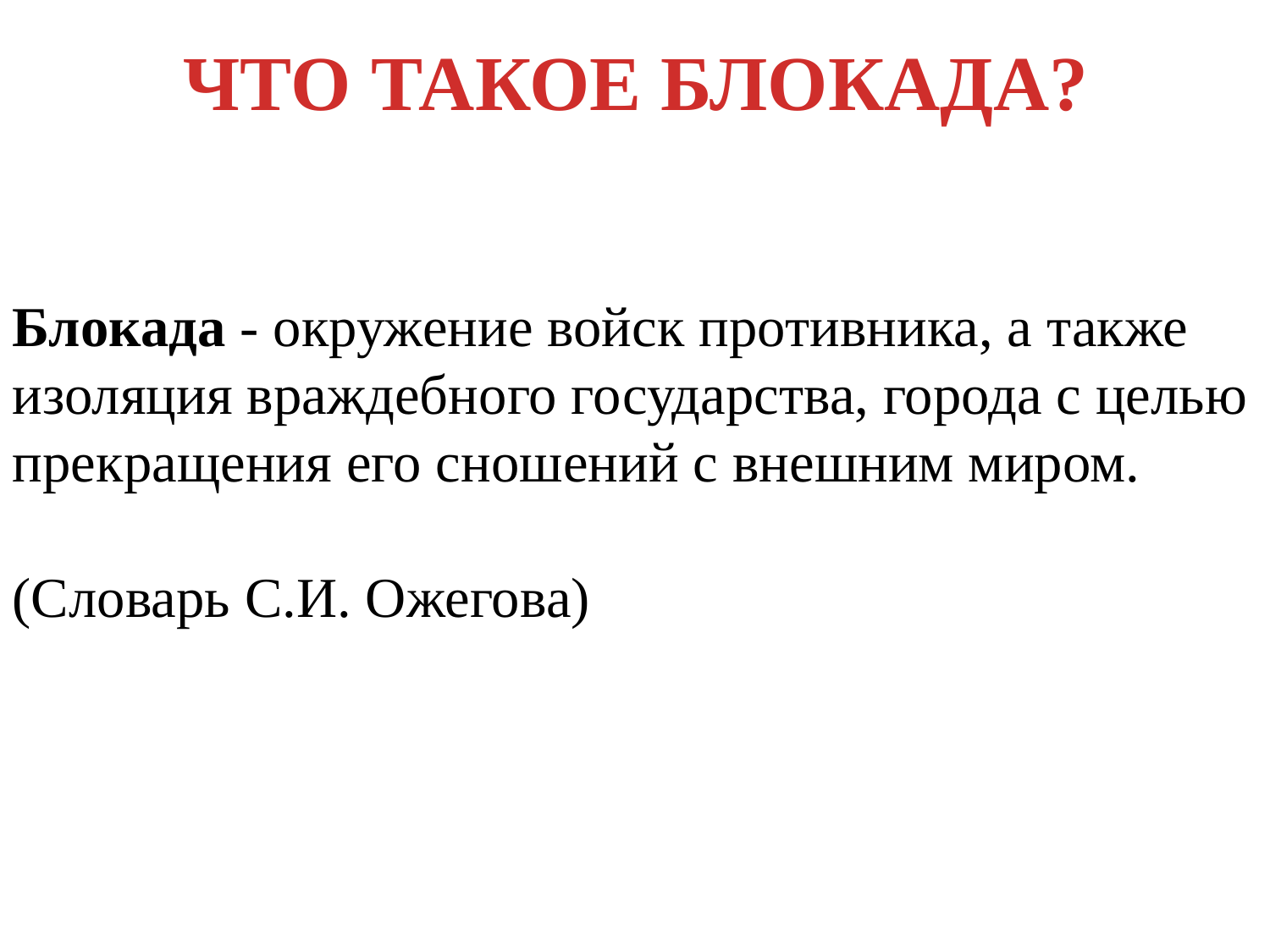

# ЧТО ТАКОЕ БЛОКАДА?
Блокада - окружение войск противника, а также изоляция враждебного государства, города с целью прекращения его сношений с внешним миром.

(Словарь С.И. Ожегова)